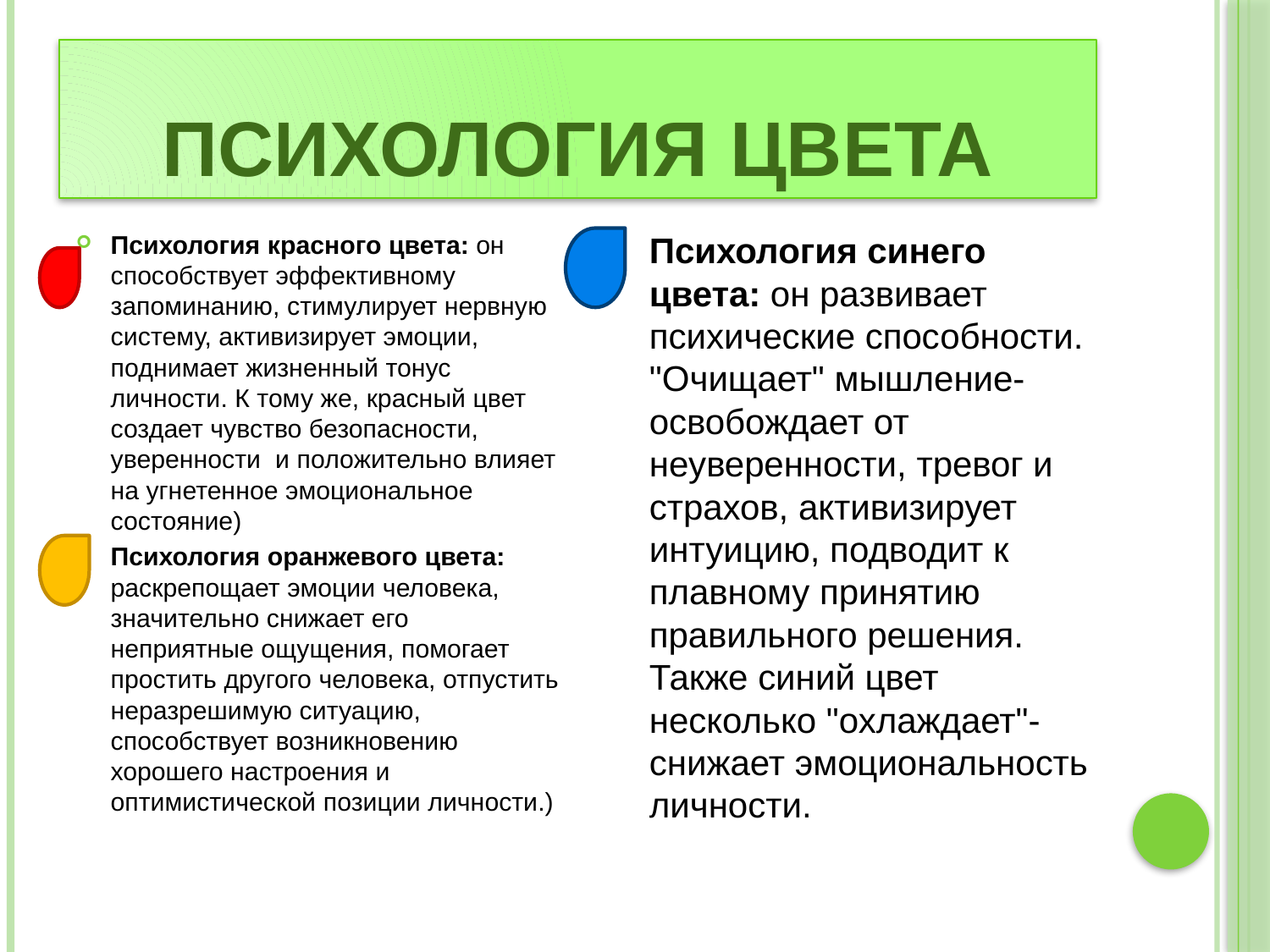

# Психология цвета
Психология красного цвета: он способствует эффективному запоминанию, стимулирует нервную систему, активизирует эмоции, поднимает жизненный тонус личности. К тому же, красный цвет создает чувство безопасности, уверенности  и положительно влияет на угнетенное эмоциональное состояние)
Психология оранжевого цвета: раскрепощает эмоции человека, значительно снижает его неприятные ощущения, помогает простить другого человека, отпустить неразрешимую ситуацию, способствует возникновению хорошего настроения и оптимистической позиции личности.)

Психология синего цвета: он развивает психические способности. "Очищает" мышление- освобождает от неуверенности, тревог и страхов, активизирует интуицию, подводит к плавному принятию правильного решения. Также синий цвет несколько "охлаждает"- снижает эмоциональность личности.